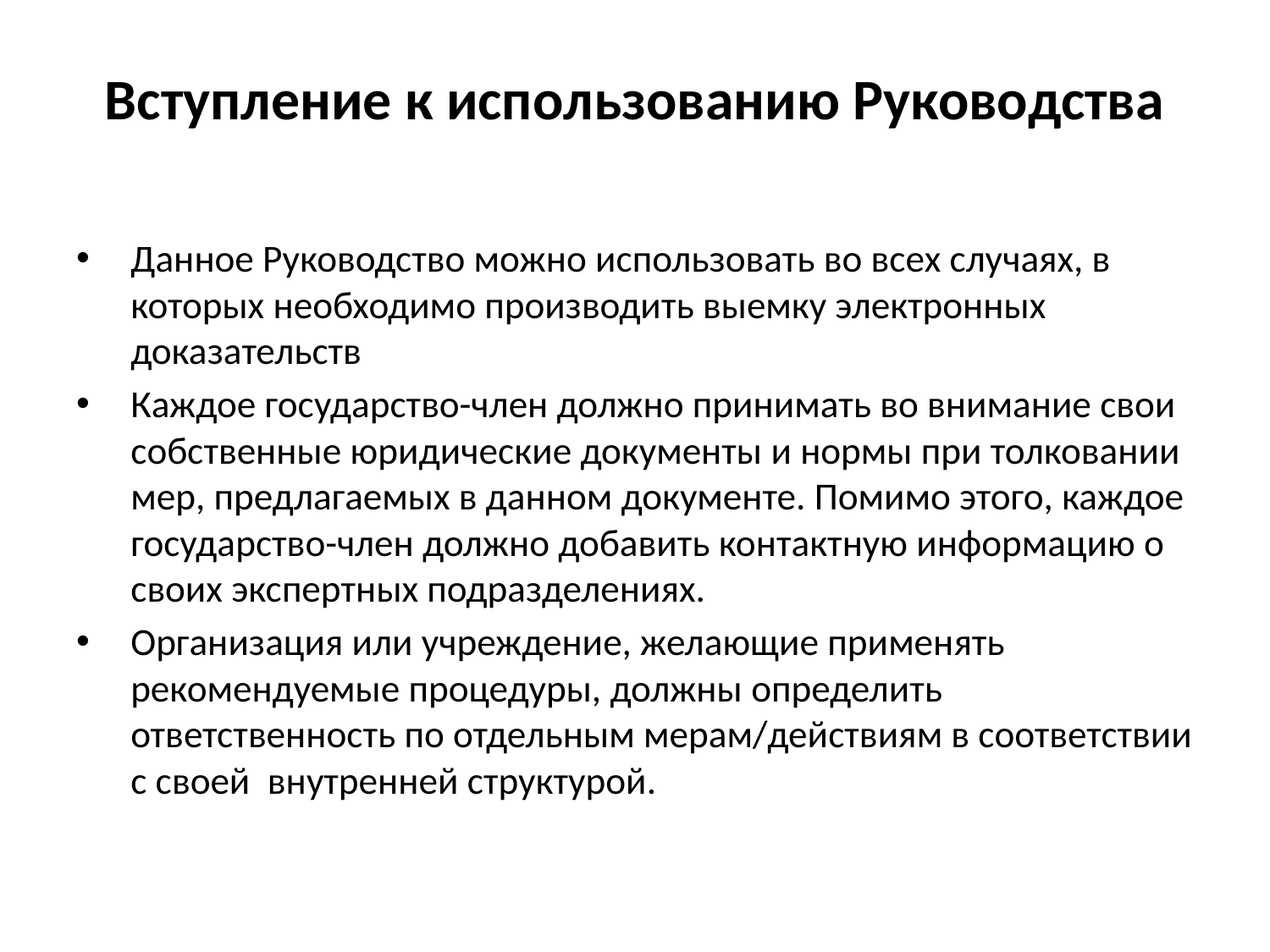

# Вступление к использованию Руководства
Данное Руководство можно использовать во всех случаях, в которых необходимо производить выемку электронных доказательств
Каждое государство-член должно принимать во внимание свои собственные юридические документы и нормы при толковании мер, предлагаемых в данном документе. Помимо этого, каждое государство-член должно добавить контактную информацию о своих экспертных подразделениях.
Организация или учреждение, желающие применять рекомендуемые процедуры, должны определить ответственность по отдельным мерам/действиям в соответствии с своей  внутренней структурой.